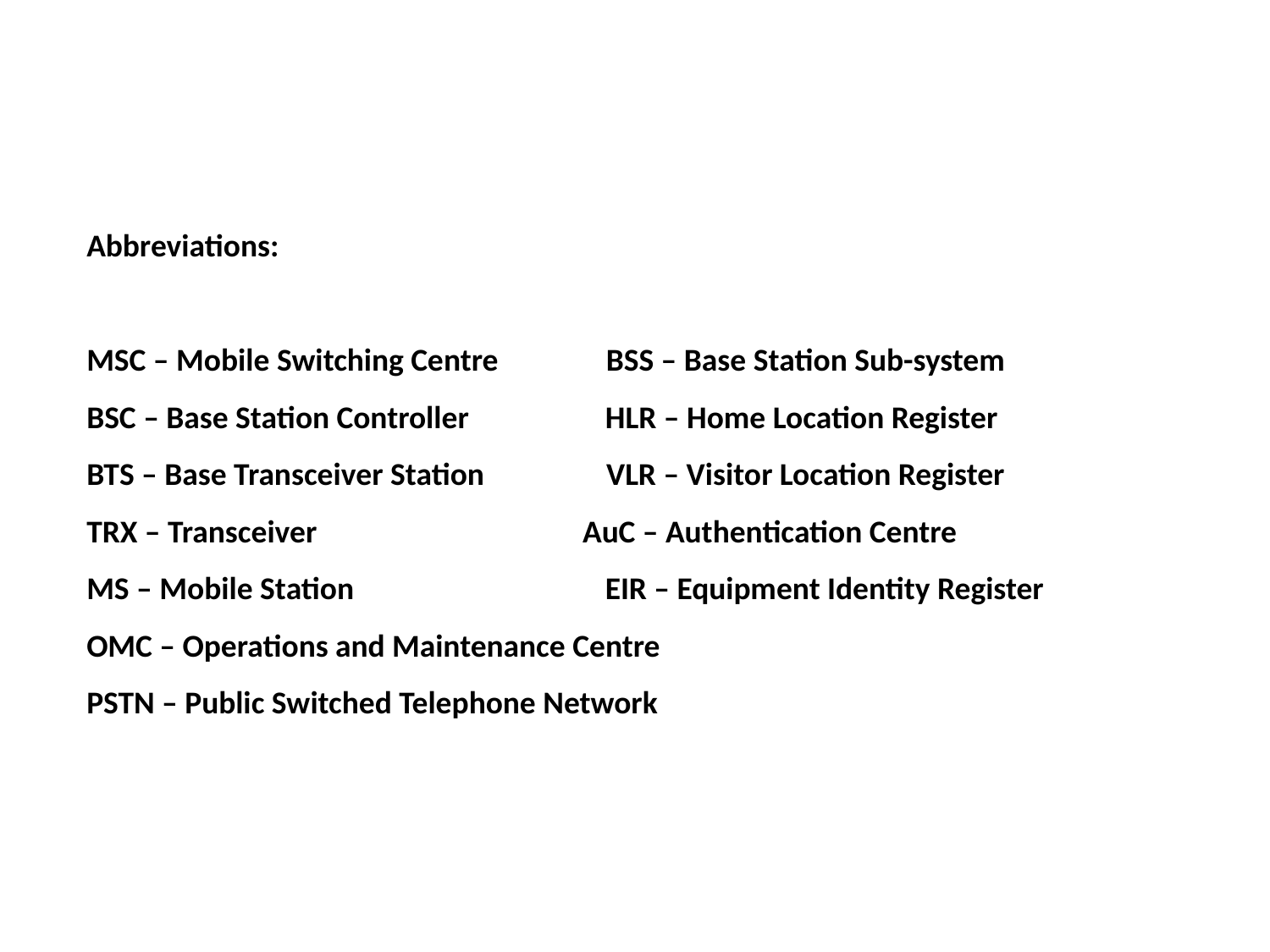

Abbreviations:

MSC – Mobile Switching Centre               BSS – Base Station Sub-system
BSC – Base Station Controller                   HLR – Home Location Register
BTS – Base Transceiver Station                 VLR – Visitor Location Register
TRX – Transceiver                                     AuC – Authentication Centre
MS – Mobile Station                                   EIR – Equipment Identity Register
OMC – Operations and Maintenance Centre
PSTN – Public Switched Telephone Network